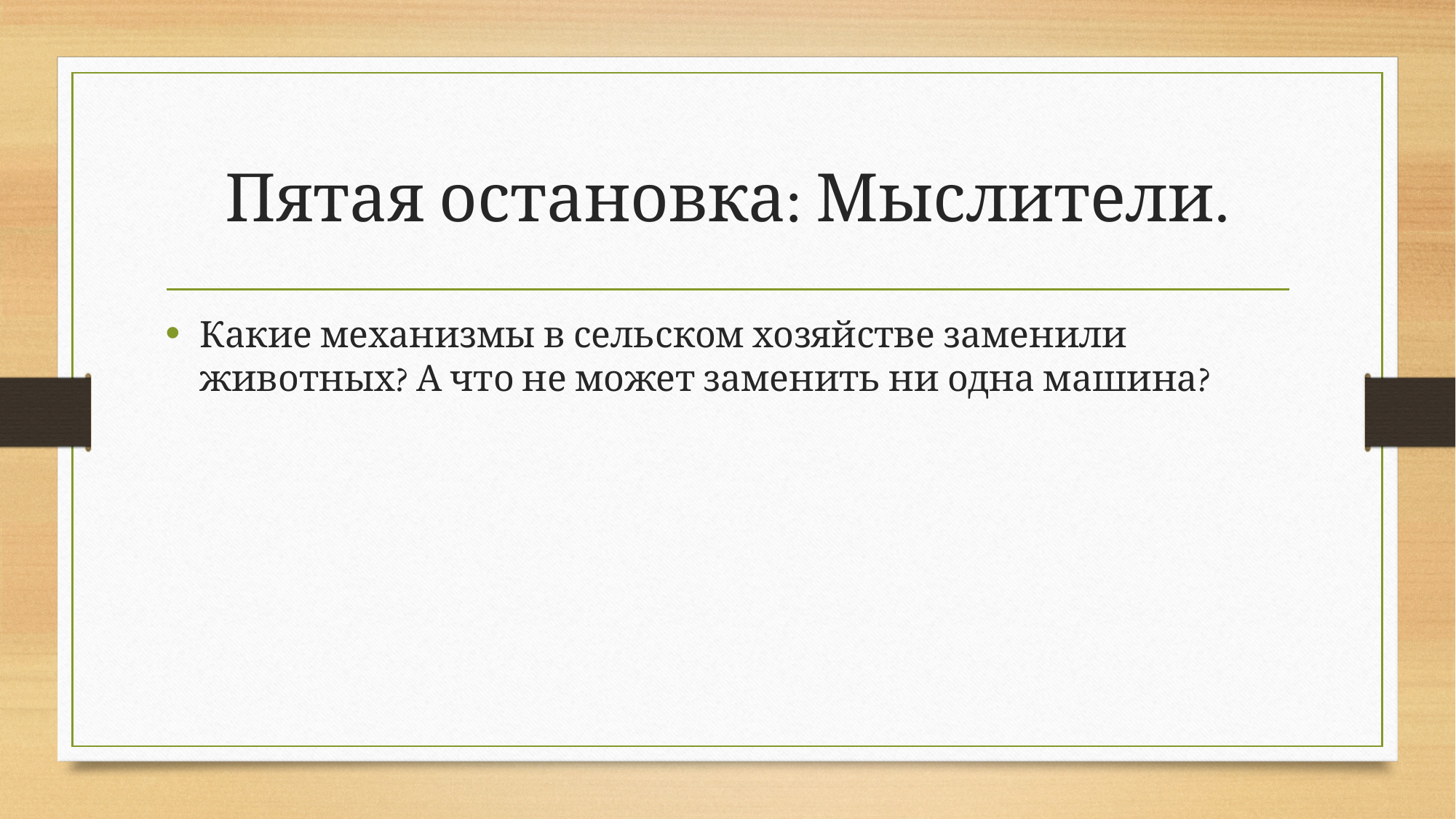

# Пятая остановка: Мыслители.
Какие механизмы в сельском хозяйстве заменили животных? А что не может заменить ни одна машина?